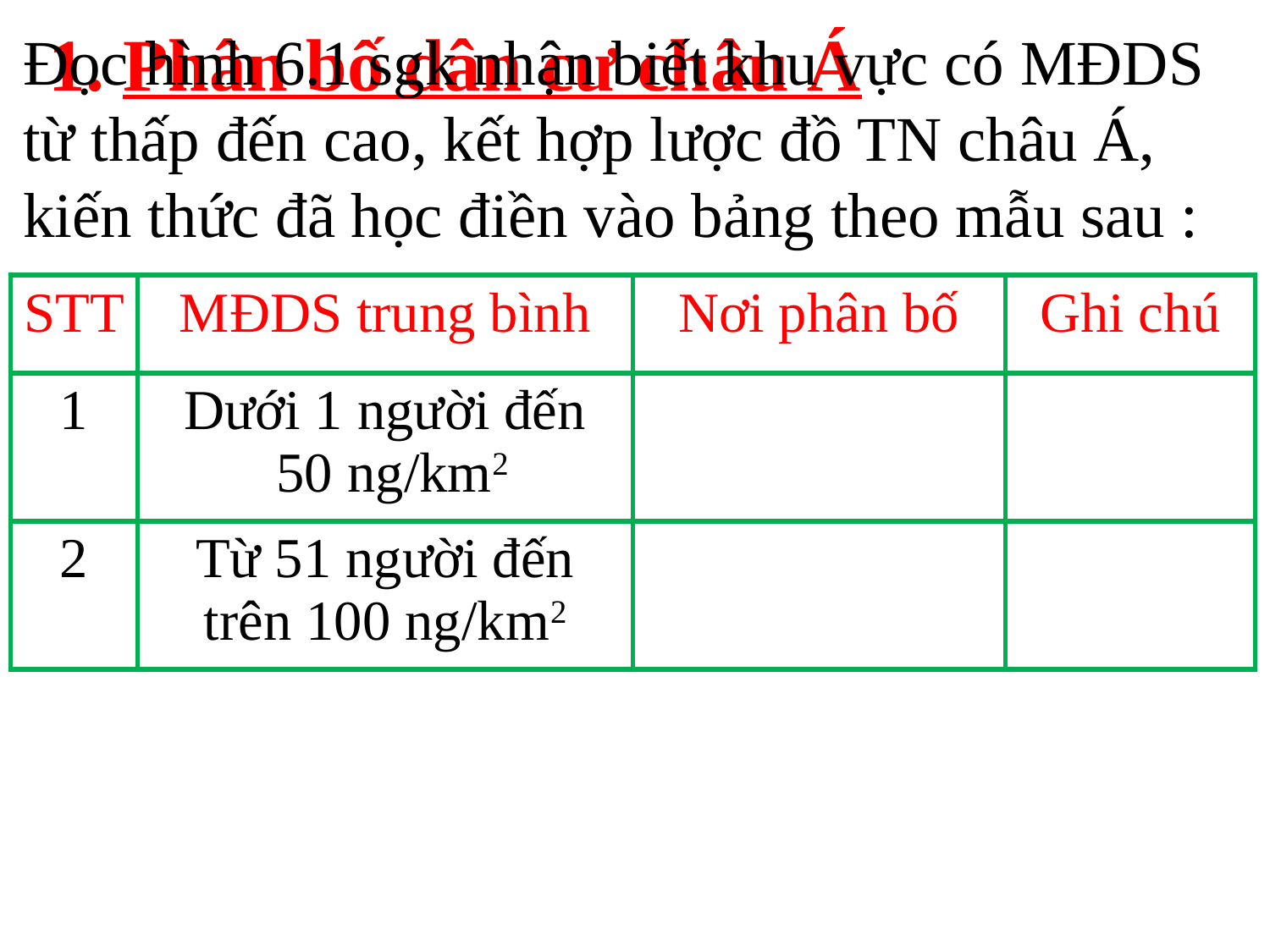

1. Phân bố dân cư châu Á
Đọc hình 6.1 sgk nhận biết khu vực có MĐDS từ thấp đến cao, kết hợp lược đồ TN châu Á, kiến thức đã học điền vào bảng theo mẫu sau :

| STT | MĐDS trung bình | Nơi phân bố | Ghi chú |
| --- | --- | --- | --- |
| 1 | Dưới 1 người đến 50 ng/km2 |  |  |
| 2 | Từ 51 người đến trên 100 ng/km2 |  |  |